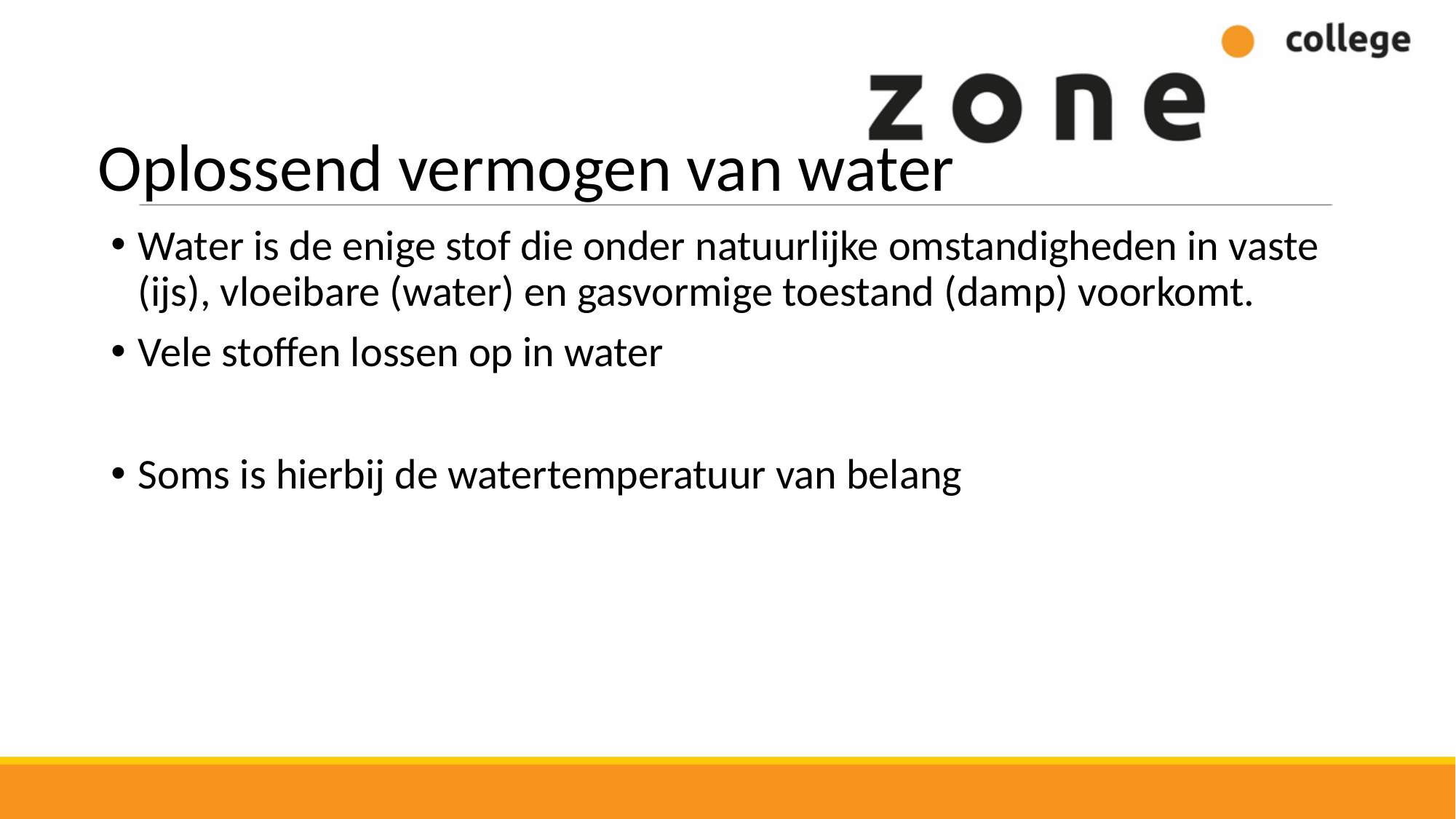

# Oplossend vermogen van water
Water is de enige stof die onder natuurlijke omstandigheden in vaste (ijs), vloeibare (water) en gasvormige toestand (damp) voorkomt.
Vele stoffen lossen op in water

Soms is hierbij de watertemperatuur van belang